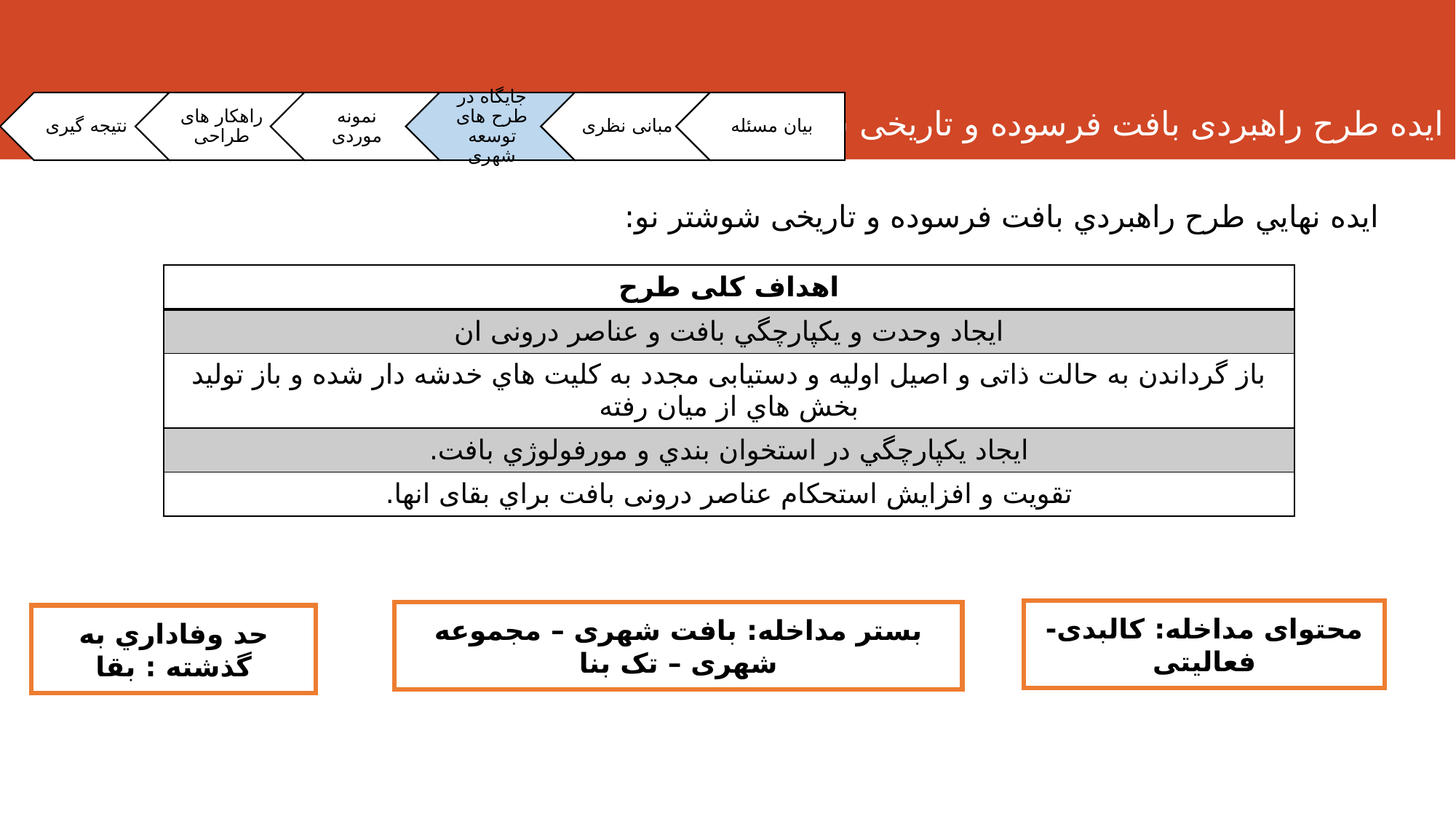

بیان مسئله
مبانی نظری
جایگاه در طرح های توسعه شهری
نمونه موردی
راهکار های طراحی
نتیجه گیری
ایده طرح راهبردی بافت فرسوده و تاریخی شوشترنو:
ايده نهايي طرح راهبردي بافت فرسوده و تاریخی شوشتر نو:
| اهداف کلی طرح |
| --- |
| ایجاد وحدت و يكپارچگي بافت و عناصر درونی ان |
| باز گرداندن به حالت ذاتی و اصیل اوليه و دستیابی مجدد به كليت هاي خدشه دار شده و باز توليد بخش هاي از ميان رفته |
| ایجاد يكپارچگي در استخوان بندي و مورفولوژي بافت. |
| تقویت و افزایش استحکام عناصر درونی بافت براي بقای انها. |
محتوای مداخله: کالبدی-فعالیتی
بستر مداخله: بافت شهری – مجموعه شهری – تک بنا
حد وفاداري به گذشته : بقا